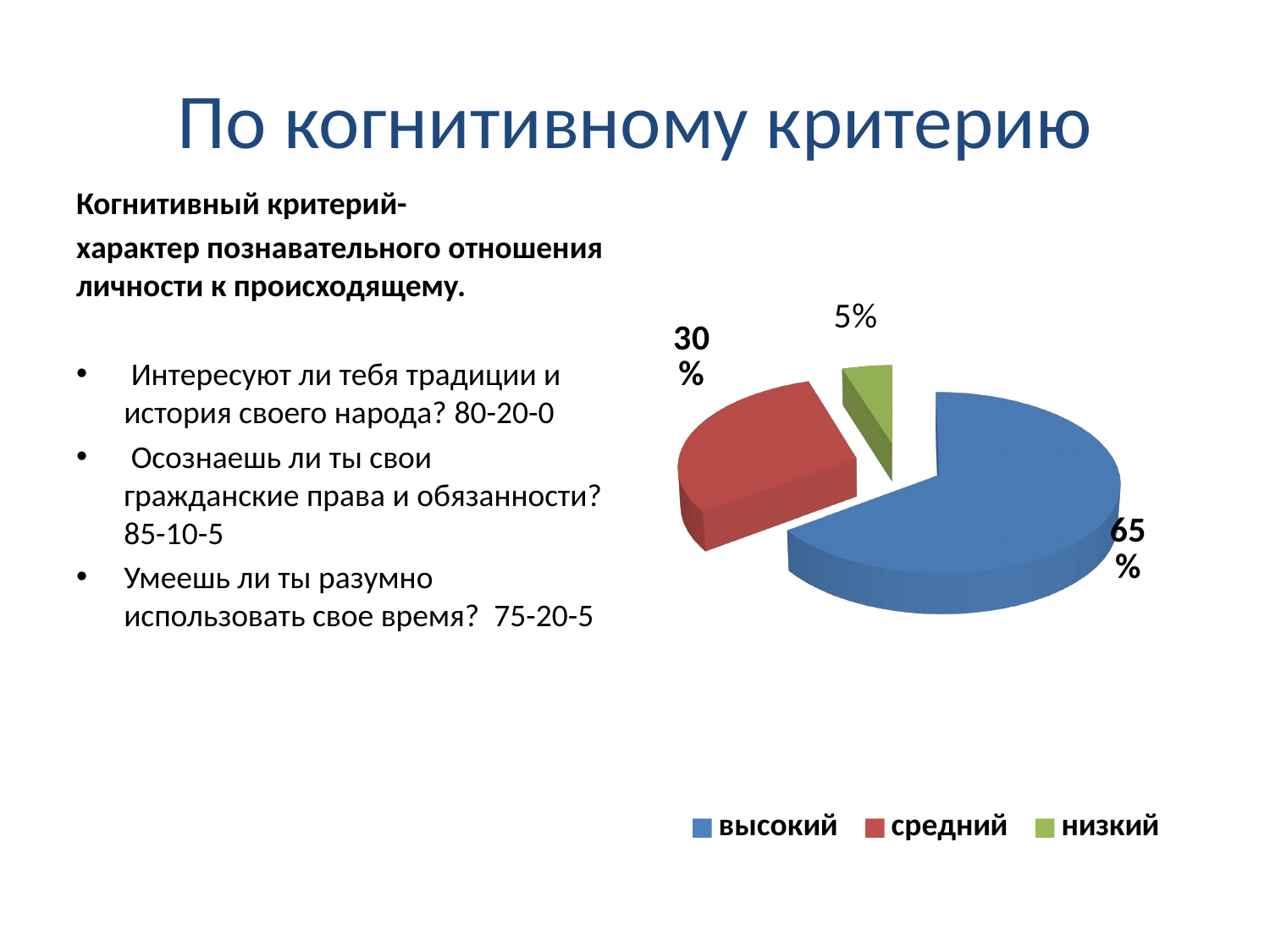

# По когнитивному критерию
Когнитивный критерий-
характер познавательного отношения личности к происходящему.

 Интересуют ли тебя традиции и история своего народа? 80-20-0
 Осознаешь ли ты свои гражданские права и обязанности? 85-10-5
Умеешь ли ты разумно использовать свое время?  75-20-5

[unsupported chart]